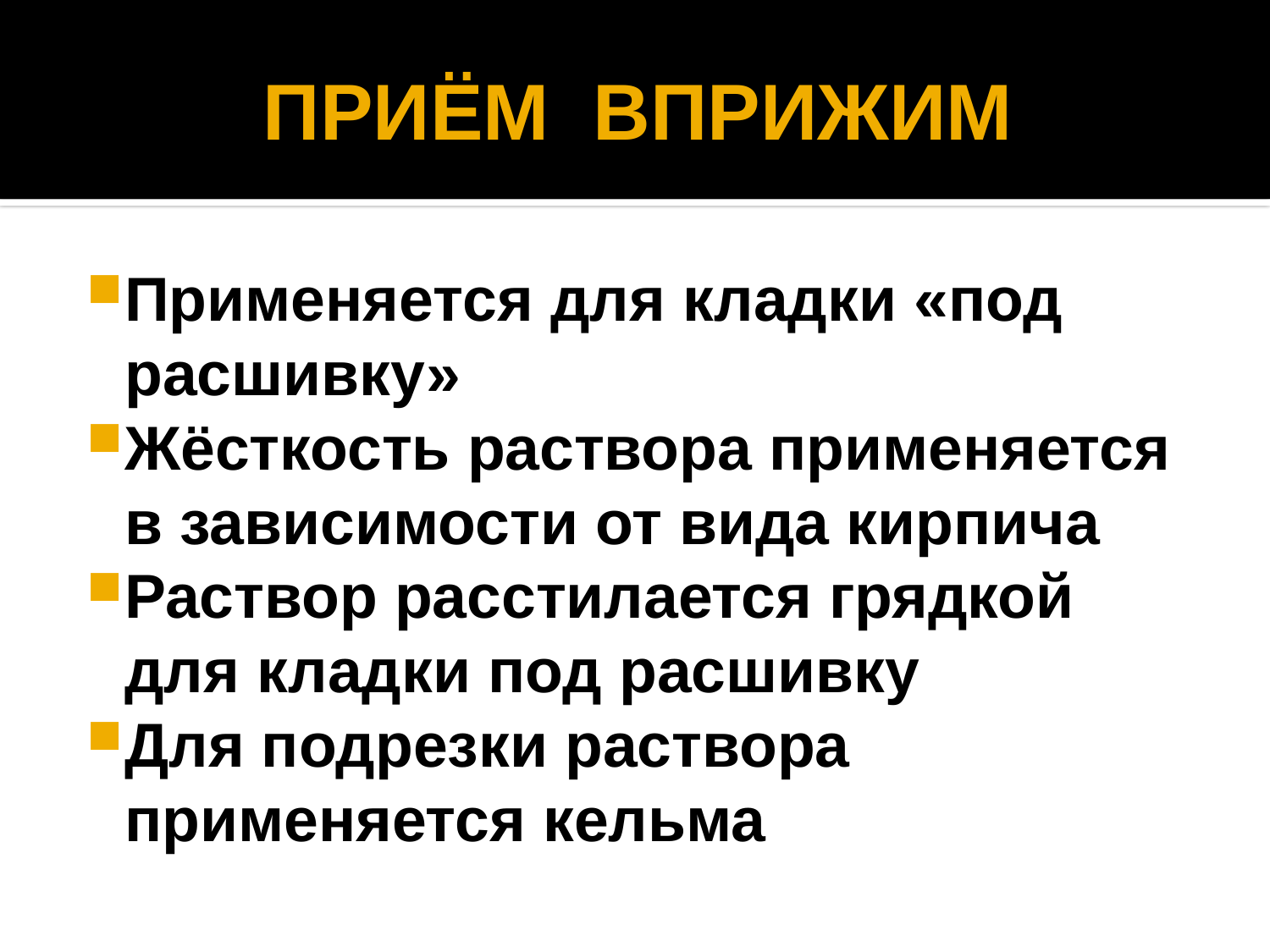

# ПРИЁМ  ВПРИЖИМ
Применяется для кладки «под расшивку»
Жёсткость раствора применяется в зависимости от вида кирпича
Раствор расстилается грядкой для кладки под расшивку
Для подрезки раствора применяется кельма